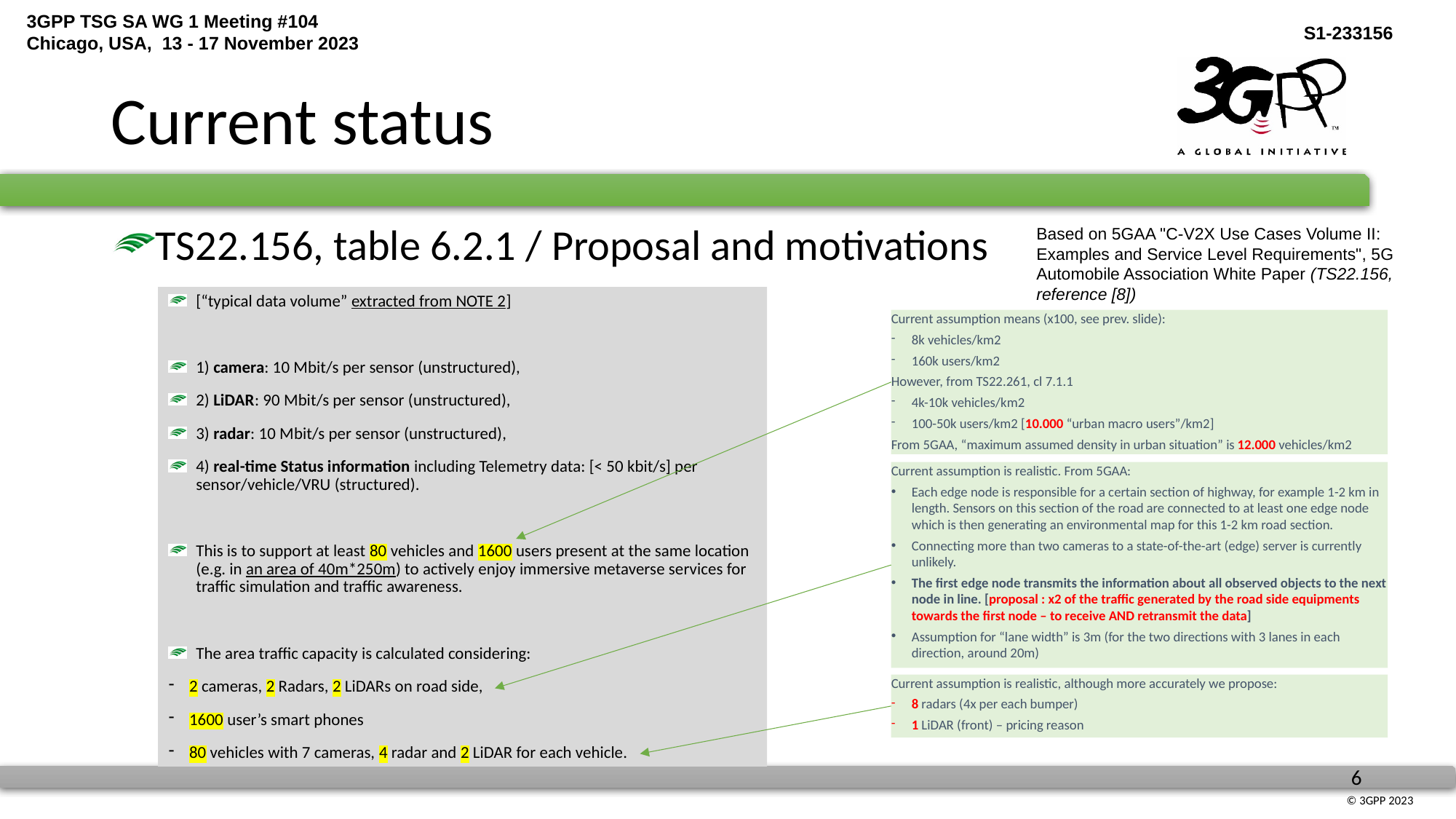

# Current status
TS22.156, table 6.2.1 / Proposal and motivations

Based on 5GAA "C-V2X Use Cases Volume II: Examples and Service Level Requirements", 5G Automobile Association White Paper (TS22.156, reference [8])
[“typical data volume” extracted from NOTE 2]

1) camera: 10 Mbit/s per sensor (unstructured),
2) LiDAR: 90 Mbit/s per sensor (unstructured),
3) radar: 10 Mbit/s per sensor (unstructured),
4) real-time Status information including Telemetry data: [< 50 kbit/s] per sensor/vehicle/VRU (structured).

This is to support at least 80 vehicles and 1600 users present at the same location (e.g. in an area of 40m*250m) to actively enjoy immersive metaverse services for traffic simulation and traffic awareness.

The area traffic capacity is calculated considering:
2 cameras, 2 Radars, 2 LiDARs on road side,
1600 user’s smart phones
80 vehicles with 7 cameras, 4 radar and 2 LiDAR for each vehicle.

Current assumption means (x100, see prev. slide):
8k vehicles/km2
160k users/km2
However, from TS22.261, cl 7.1.1
4k-10k vehicles/km2
100-50k users/km2 [10.000 “urban macro users”/km2]
From 5GAA, “maximum assumed density in urban situation” is 12.000 vehicles/km2

Current assumption is realistic. From 5GAA:
Each edge node is responsible for a certain section of highway, for example 1-2 km in length. Sensors on this section of the road are connected to at least one edge node which is then generating an environmental map for this 1-2 km road section.
Connecting more than two cameras to a state-of-the-art (edge) server is currently unlikely.
The first edge node transmits the information about all observed objects to the next node in line. [proposal : x2 of the traffic generated by the road side equipments towards the first node – to receive AND retransmit the data]
Assumption for “lane width” is 3m (for the two directions with 3 lanes in each direction, around 20m)
Current assumption is realistic, although more accurately we propose:
8 radars (4x per each bumper)
1 LiDAR (front) – pricing reason